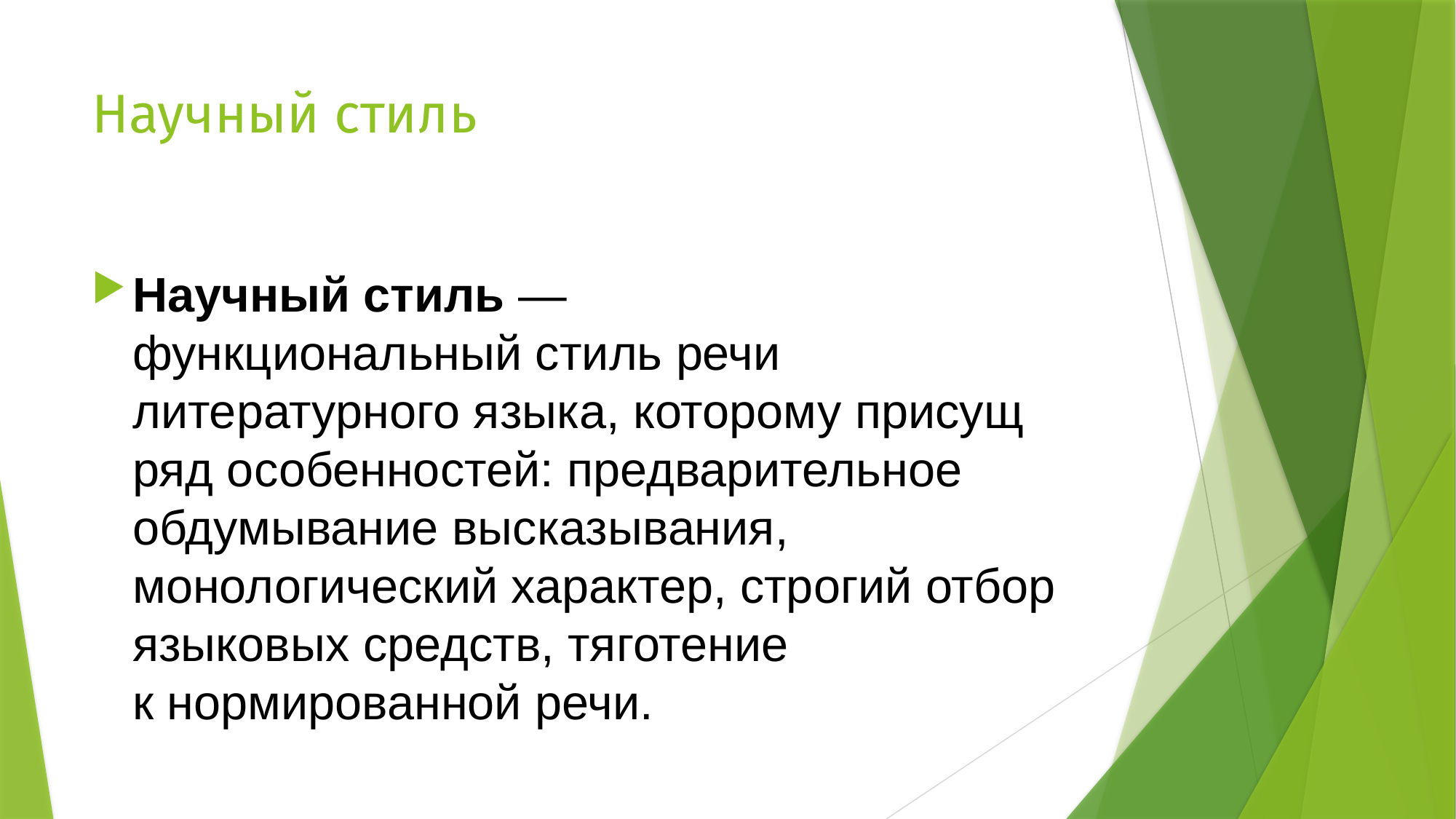

# Научный стиль
Научный стиль —функциональный стиль речи 
литературного языка, которому присущ ряд особенностей: предварительное обдумывание высказывания, 
монологический характер, строгий отбор языковых средств, тяготение
к нормированной речи.